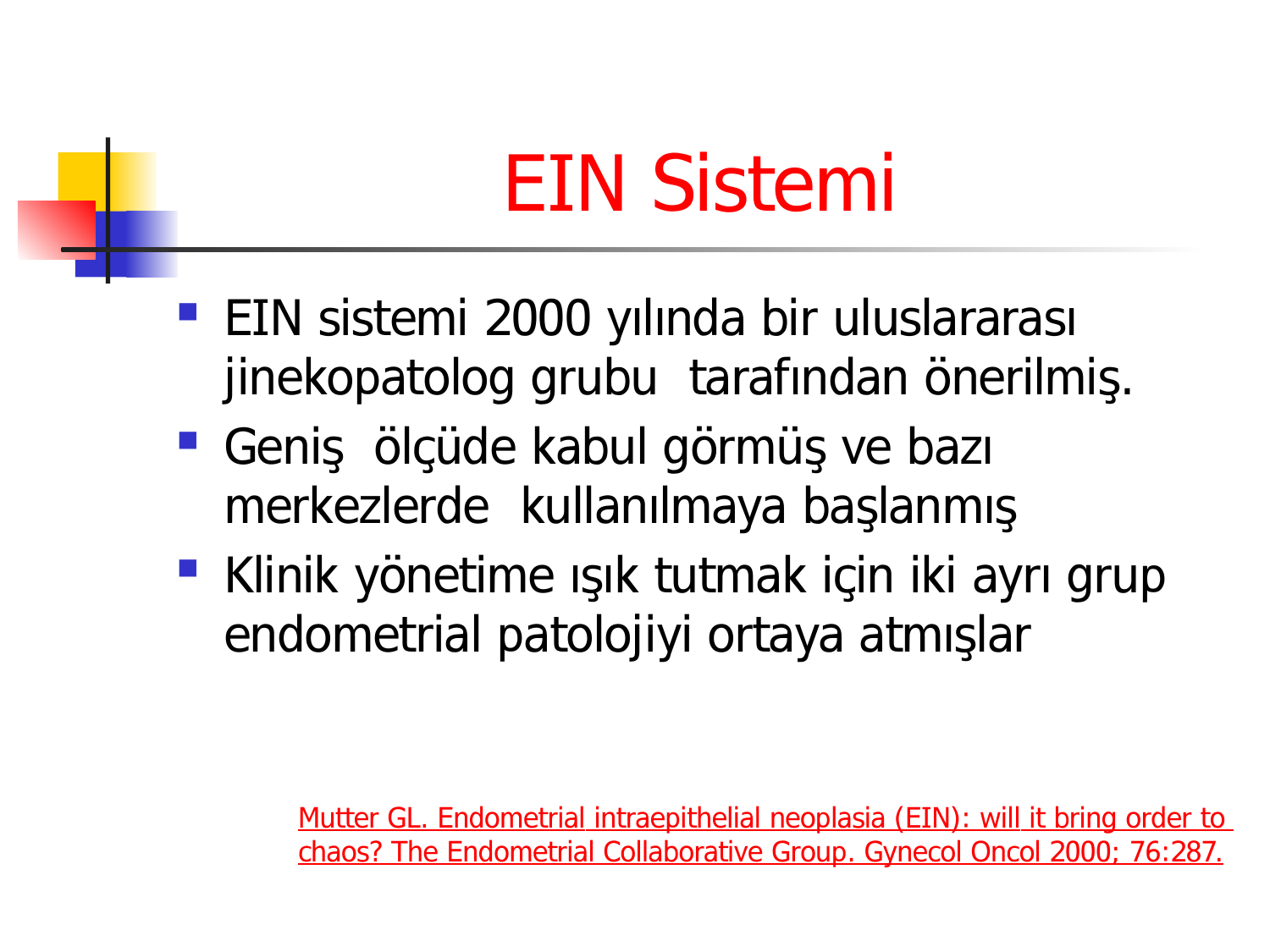

# EIN Sistemi
EIN sistemi 2000 yılında bir uluslararası jinekopatolog grubu  tarafından önerilmiş.
Geniş  ölçüde kabul görmüş ve bazı merkezlerde  kullanılmaya başlanmış
Klinik yönetime ışık tutmak için iki ayrı grup endometrial patolojiyi ortaya atmışlar

Mutter GL. Endometrial intraepithelial neoplasia (EIN): will it bring order to chaos? The Endometrial Collaborative Group. Gynecol Oncol 2000; 76:287.